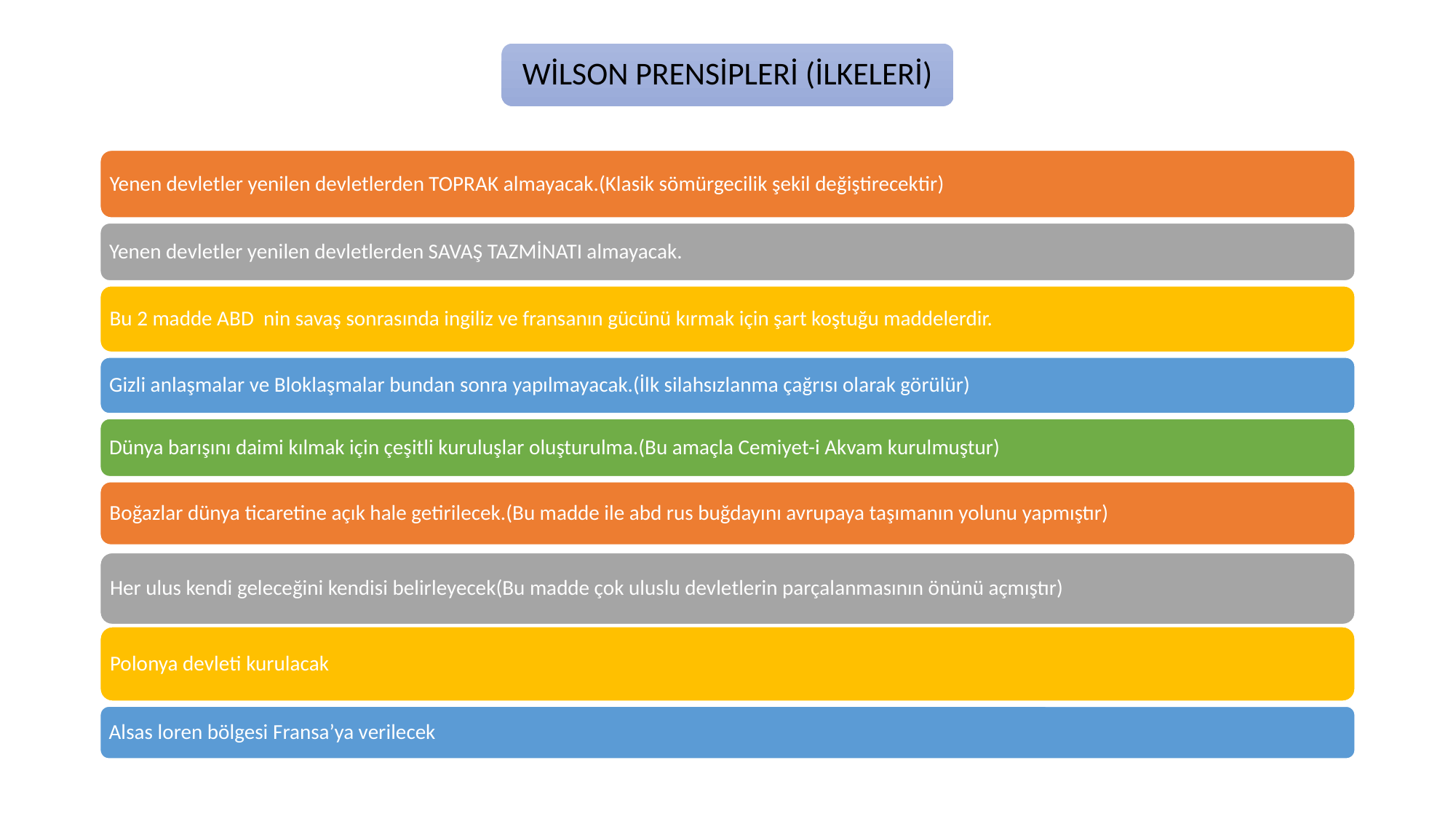

WİLSON PRENSİPLERİ (İLKELERİ)
Yenen devletler yenilen devletlerden TOPRAK almayacak.(Klasik sömürgecilik şekil değiştirecektir)
Yenen devletler yenilen devletlerden SAVAŞ TAZMİNATI almayacak.
Bu 2 madde ABD  nin savaş sonrasında ingiliz ve fransanın gücünü kırmak için şart koştuğu maddelerdir.
Gizli anlaşmalar ve Bloklaşmalar bundan sonra yapılmayacak.(İlk silahsızlanma çağrısı olarak görülür)
Dünya barışını daimi kılmak için çeşitli kuruluşlar oluşturulma.(Bu amaçla Cemiyet-i Akvam kurulmuştur)
Boğazlar dünya ticaretine açık hale getirilecek.(Bu madde ile abd rus buğdayını avrupaya taşımanın yolunu yapmıştır)
Her ulus kendi geleceğini kendisi belirleyecek(Bu madde çok uluslu devletlerin parçalanmasının önünü açmıştır)
Polonya devleti kurulacak
Alsas loren bölgesi Fransa’ya verilecek